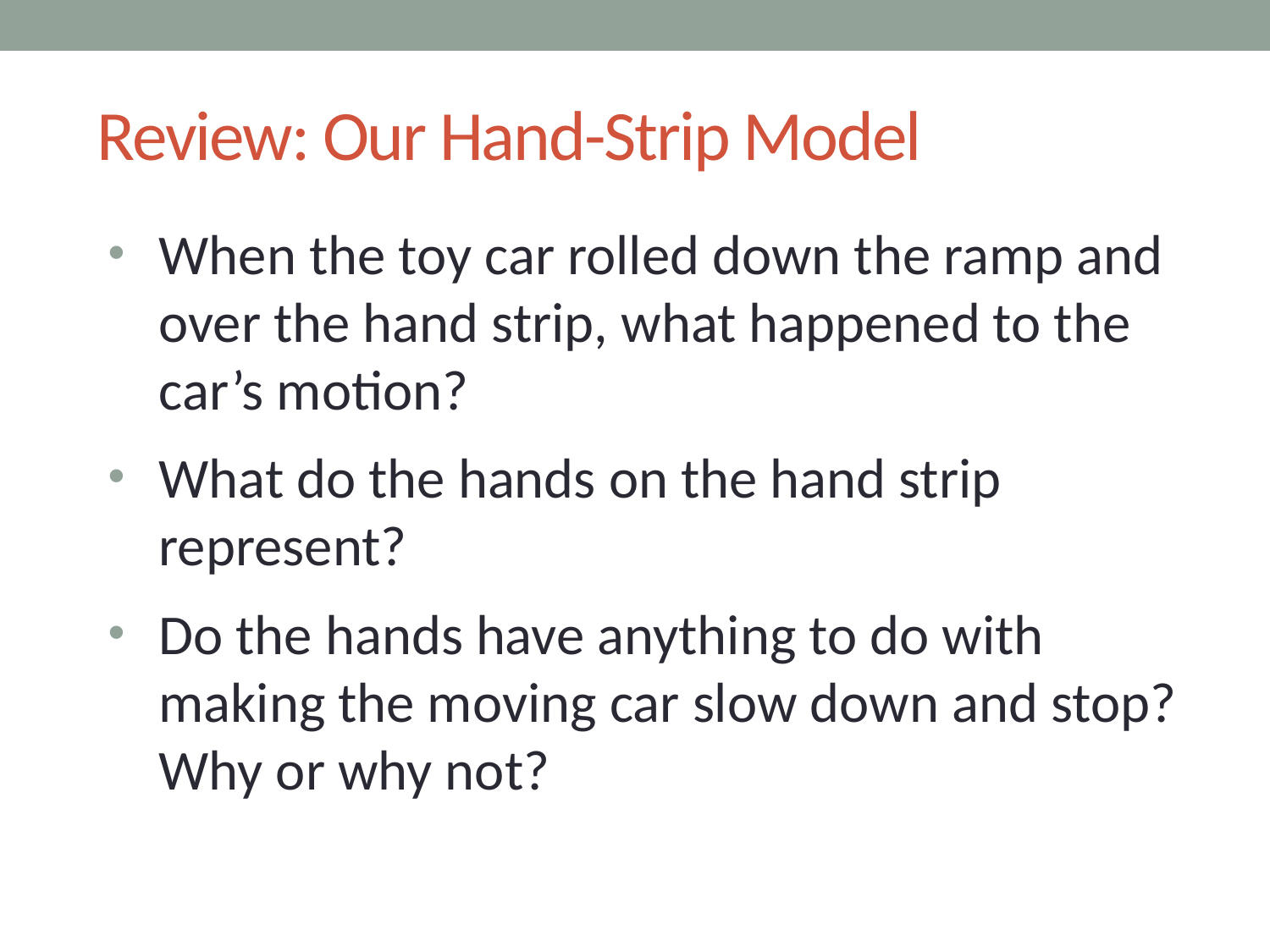

# Review: Our Hand-Strip Model
When the toy car rolled down the ramp and over the hand strip, what happened to the car’s motion?
What do the hands on the hand strip represent?
Do the hands have anything to do with making the moving car slow down and stop? Why or why not?